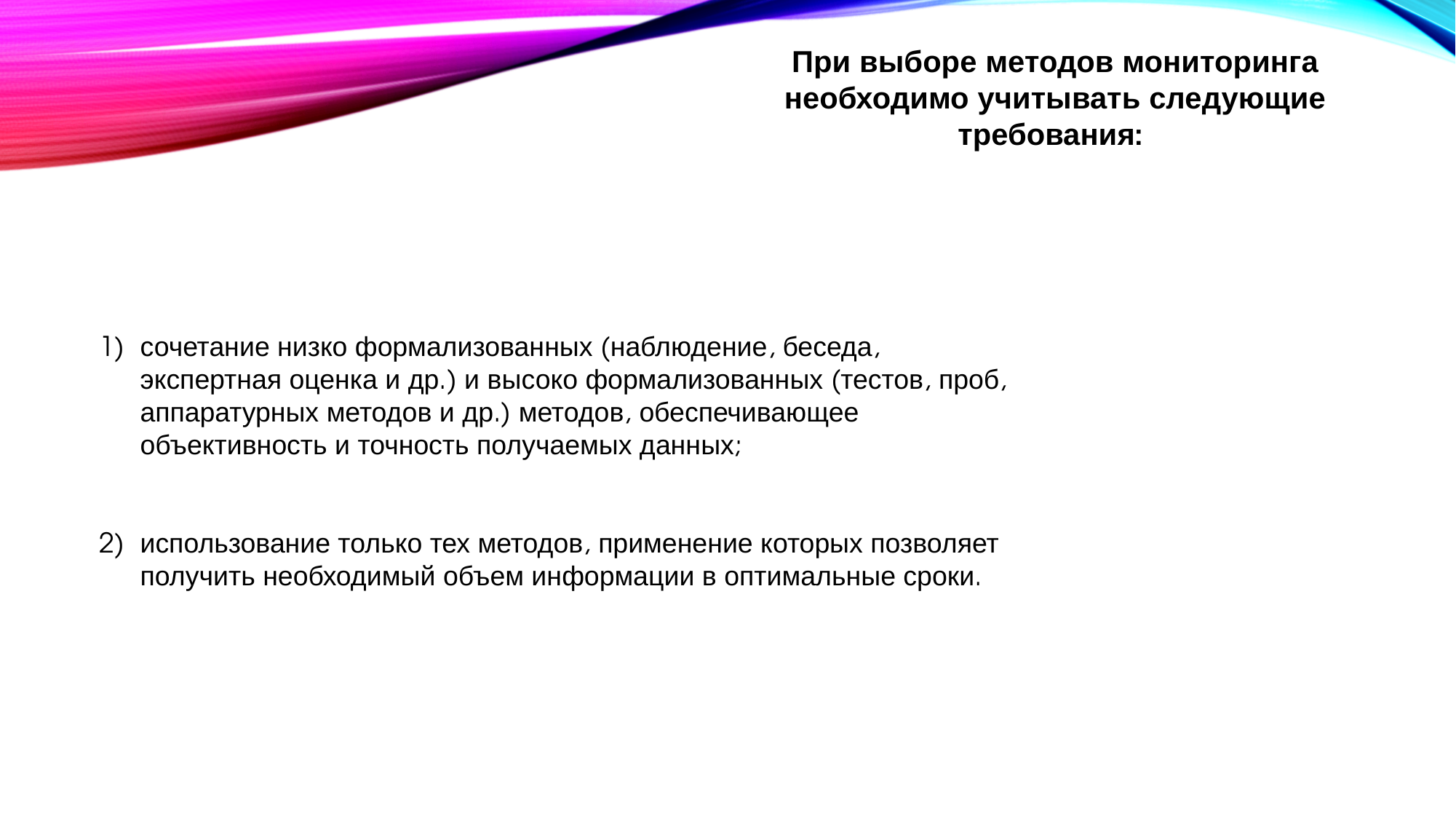

При выборе методов мониторинга необходимо учитывать следующие
требования:
сочетание низко формализованных (наблюдение, беседа, экспертная оценка и др.) и высоко формализованных (тестов, проб, аппаратурных методов и др.) методов, обеспечивающее объективность и точность получаемых данных;

использование только тех методов, применение которых позволяет получить необходимый объем информации в оптимальные сроки.